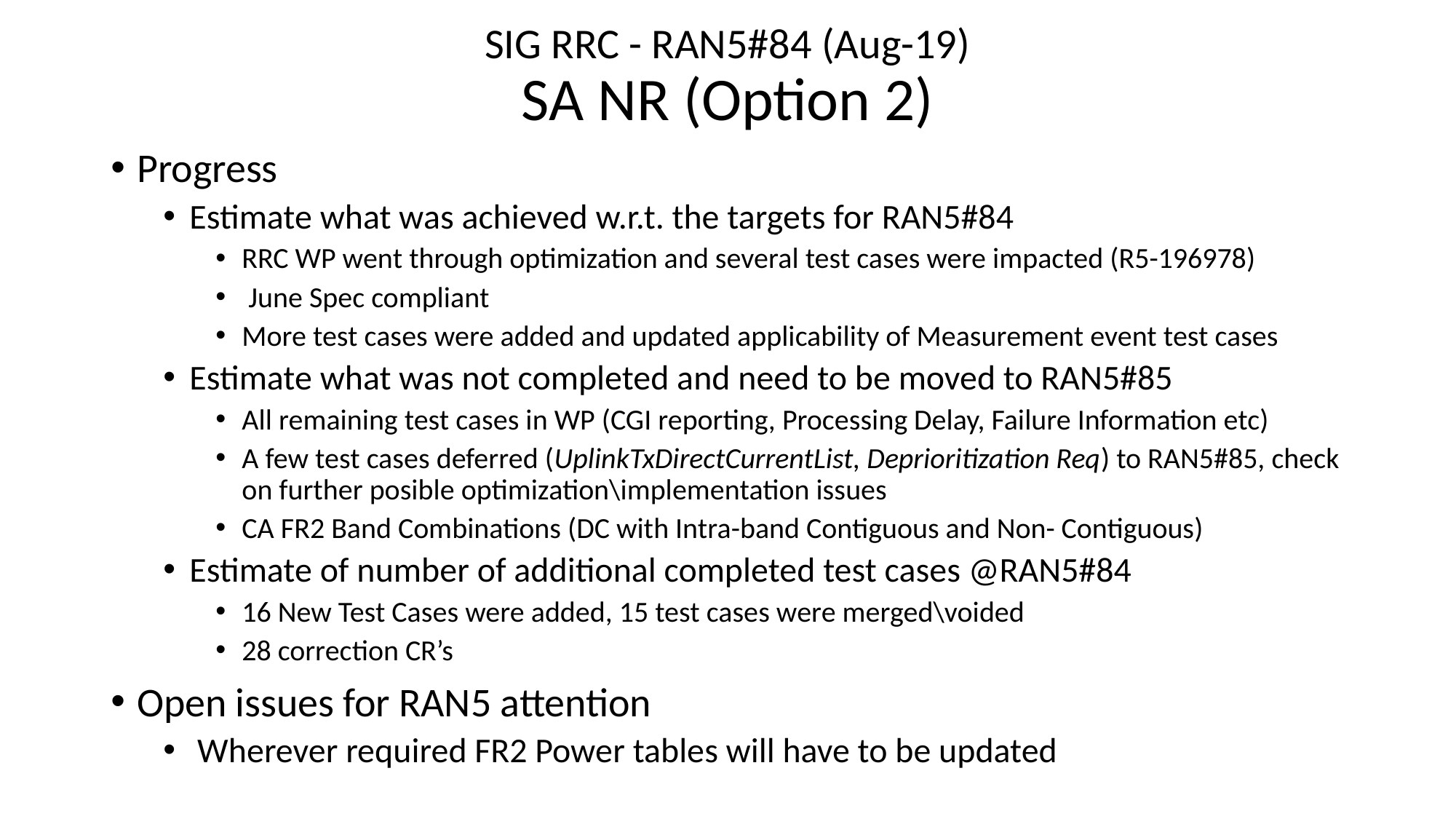

# SIG RRC - RAN5#84 (Aug-19) SA NR (Option 2)
Progress
Estimate what was achieved w.r.t. the targets for RAN5#84
RRC WP went through optimization and several test cases were impacted (R5-196978)
 June Spec compliant
More test cases were added and updated applicability of Measurement event test cases
Estimate what was not completed and need to be moved to RAN5#85
All remaining test cases in WP (CGI reporting, Processing Delay, Failure Information etc)
A few test cases deferred (UplinkTxDirectCurrentList, Deprioritization Req) to RAN5#85, check on further posible optimization\implementation issues
CA FR2 Band Combinations (DC with Intra-band Contiguous and Non- Contiguous)
Estimate of number of additional completed test cases @RAN5#84
16 New Test Cases were added, 15 test cases were merged\voided
28 correction CR’s
Open issues for RAN5 attention
 Wherever required FR2 Power tables will have to be updated